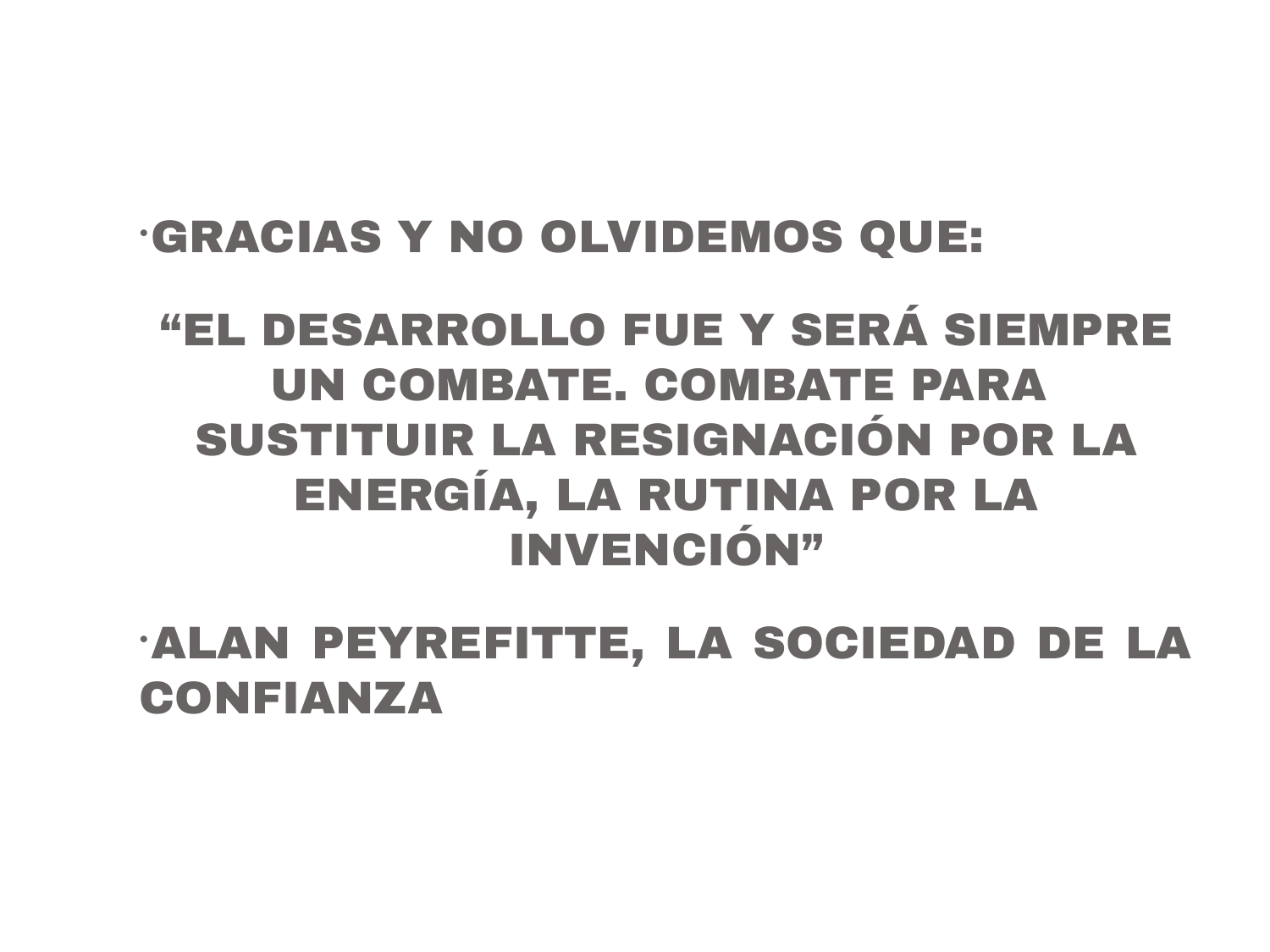

GRACIAS Y NO OLVIDEMOS QUE:

“EL DESARROLLO FUE Y SERÁ SIEMPRE UN COMBATE. COMBATE PARA  SUSTITUIR LA RESIGNACIÓN POR LA ENERGÍA, LA RUTINA POR LA INVENCIÓN”

ALAN PEYREFITTE, LA SOCIEDAD DE LA CONFIANZA